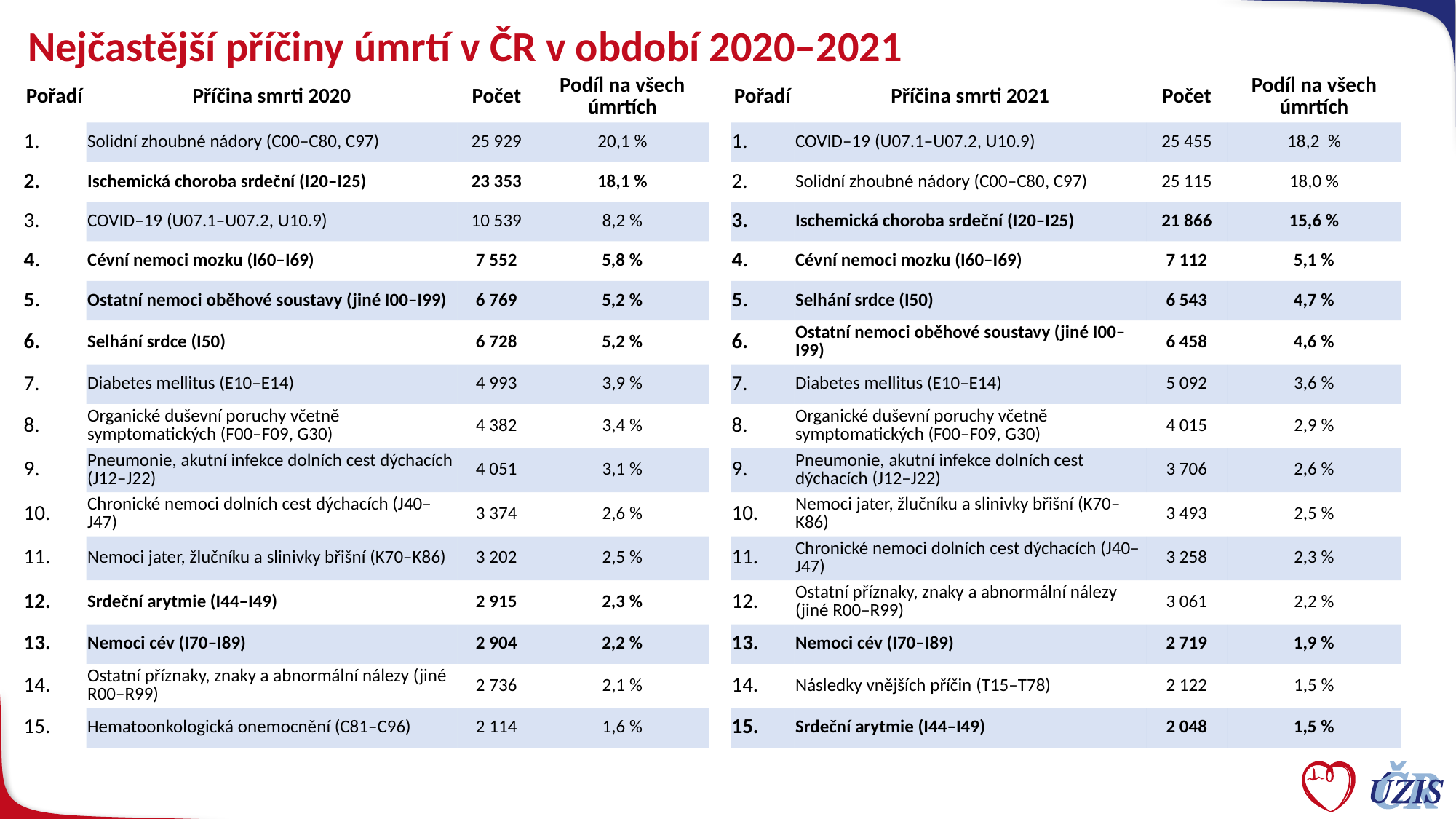

# Nejčastější příčiny úmrtí v ČR v období 2020–2021
| Pořadí | Příčina smrti 2020 | Počet | Podíl na všech úmrtích |  | Pořadí | Příčina smrti 2021 | Počet | Podíl na všech úmrtích |
| --- | --- | --- | --- | --- | --- | --- | --- | --- |
| 1. | Solidní zhoubné nádory (C00–C80, C97) | 25 929 | 20,1 % |  | 1. | COVID–19 (U07.1–U07.2, U10.9) | 25 455 | 18,2 % |
| 2. | Ischemická choroba srdeční (I20–I25) | 23 353 | 18,1 % |  | 2. | Solidní zhoubné nádory (C00–C80, C97) | 25 115 | 18,0 % |
| 3. | COVID–19 (U07.1–U07.2, U10.9) | 10 539 | 8,2 % |  | 3. | Ischemická choroba srdeční (I20–I25) | 21 866 | 15,6 % |
| 4. | Cévní nemoci mozku (I60–I69) | 7 552 | 5,8 % |  | 4. | Cévní nemoci mozku (I60–I69) | 7 112 | 5,1 % |
| 5. | Ostatní nemoci oběhové soustavy (jiné I00–I99) | 6 769 | 5,2 % |  | 5. | Selhání srdce (I50) | 6 543 | 4,7 % |
| 6. | Selhání srdce (I50) | 6 728 | 5,2 % |  | 6. | Ostatní nemoci oběhové soustavy (jiné I00–I99) | 6 458 | 4,6 % |
| 7. | Diabetes mellitus (E10–E14) | 4 993 | 3,9 % |  | 7. | Diabetes mellitus (E10–E14) | 5 092 | 3,6 % |
| 8. | Organické duševní poruchy včetně symptomatických (F00–F09, G30) | 4 382 | 3,4 % |  | 8. | Organické duševní poruchy včetně symptomatických (F00–F09, G30) | 4 015 | 2,9 % |
| 9. | Pneumonie, akutní infekce dolních cest dýchacích (J12–J22) | 4 051 | 3,1 % |  | 9. | Pneumonie, akutní infekce dolních cest dýchacích (J12–J22) | 3 706 | 2,6 % |
| 10. | Chronické nemoci dolních cest dýchacích (J40–J47) | 3 374 | 2,6 % |  | 10. | Nemoci jater, žlučníku a slinivky břišní (K70–K86) | 3 493 | 2,5 % |
| 11. | Nemoci jater, žlučníku a slinivky břišní (K70–K86) | 3 202 | 2,5 % |  | 11. | Chronické nemoci dolních cest dýchacích (J40–J47) | 3 258 | 2,3 % |
| 12. | Srdeční arytmie (I44–I49) | 2 915 | 2,3 % |  | 12. | Ostatní příznaky, znaky a abnormální nálezy (jiné R00–R99) | 3 061 | 2,2 % |
| 13. | Nemoci cév (I70–I89) | 2 904 | 2,2 % |  | 13. | Nemoci cév (I70–I89) | 2 719 | 1,9 % |
| 14. | Ostatní příznaky, znaky a abnormální nálezy (jiné R00–R99) | 2 736 | 2,1 % |  | 14. | Následky vnějších příčin (T15–T78) | 2 122 | 1,5 % |
| 15. | Hematoonkologická onemocnění (C81–C96) | 2 114 | 1,6 % |  | 15. | Srdeční arytmie (I44–I49) | 2 048 | 1,5 % |